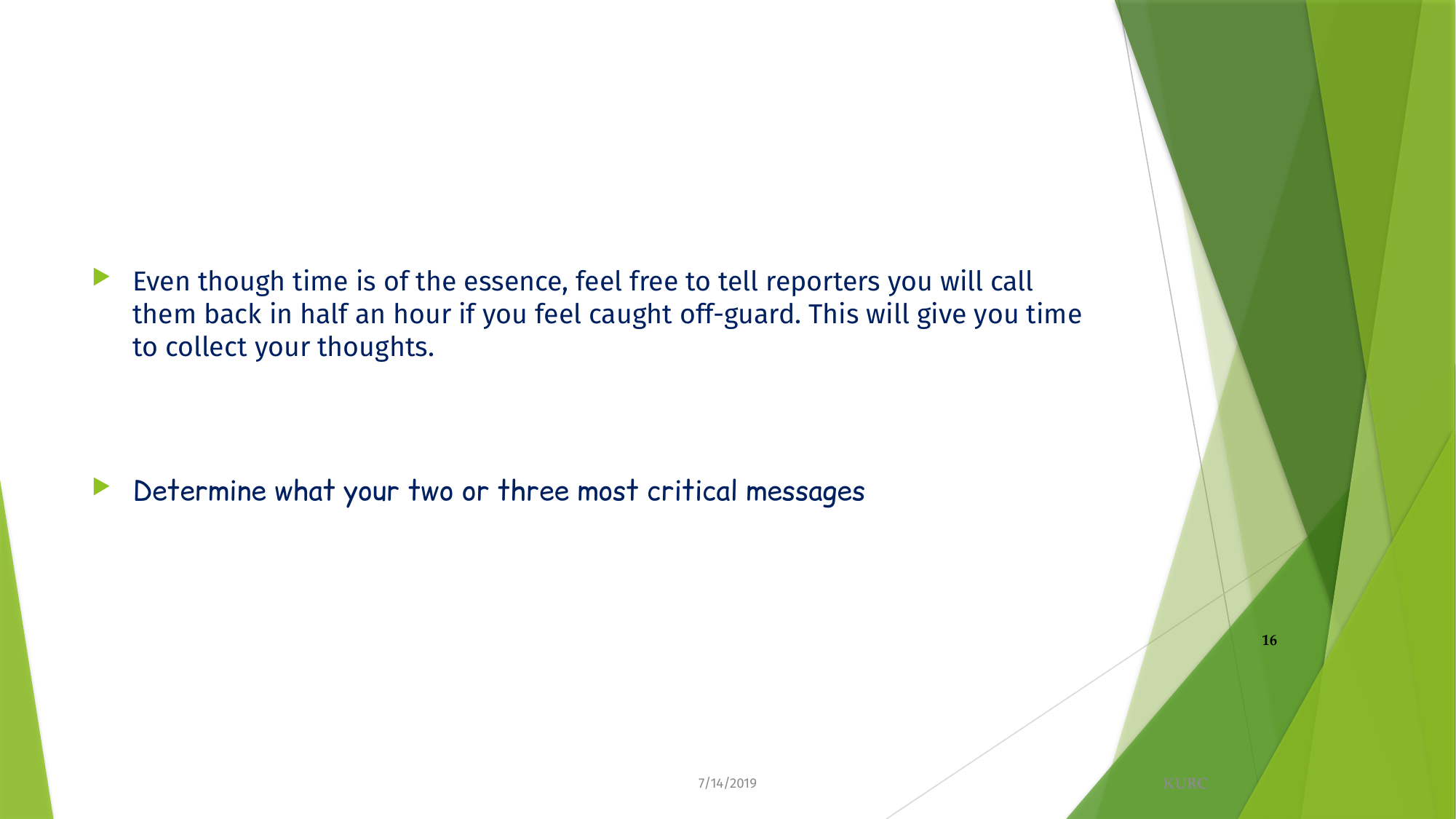

#
Even though time is of the essence, feel free to tell reporters you will call them back in half an hour if you feel caught off-guard. This will give you time to collect your thoughts.

Determine what your two or three most critical messages

16
7/14/2019
KURC